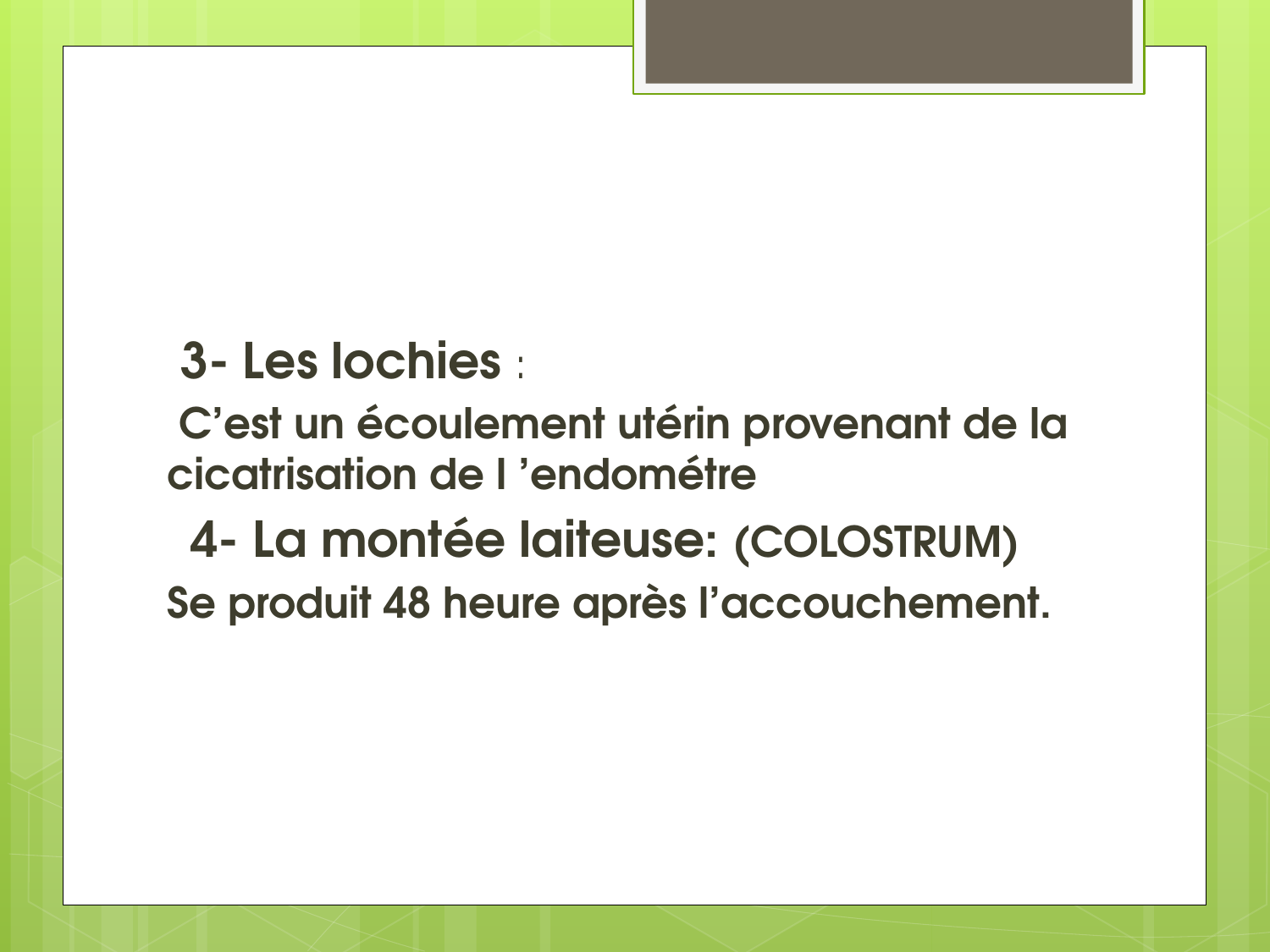

#
 3- Les lochies :
 C’est un écoulement utérin provenant de la cicatrisation de l ’endométre
  4- La montée laiteuse: (COLOSTRUM)
Se produit 48 heure après l’accouchement.